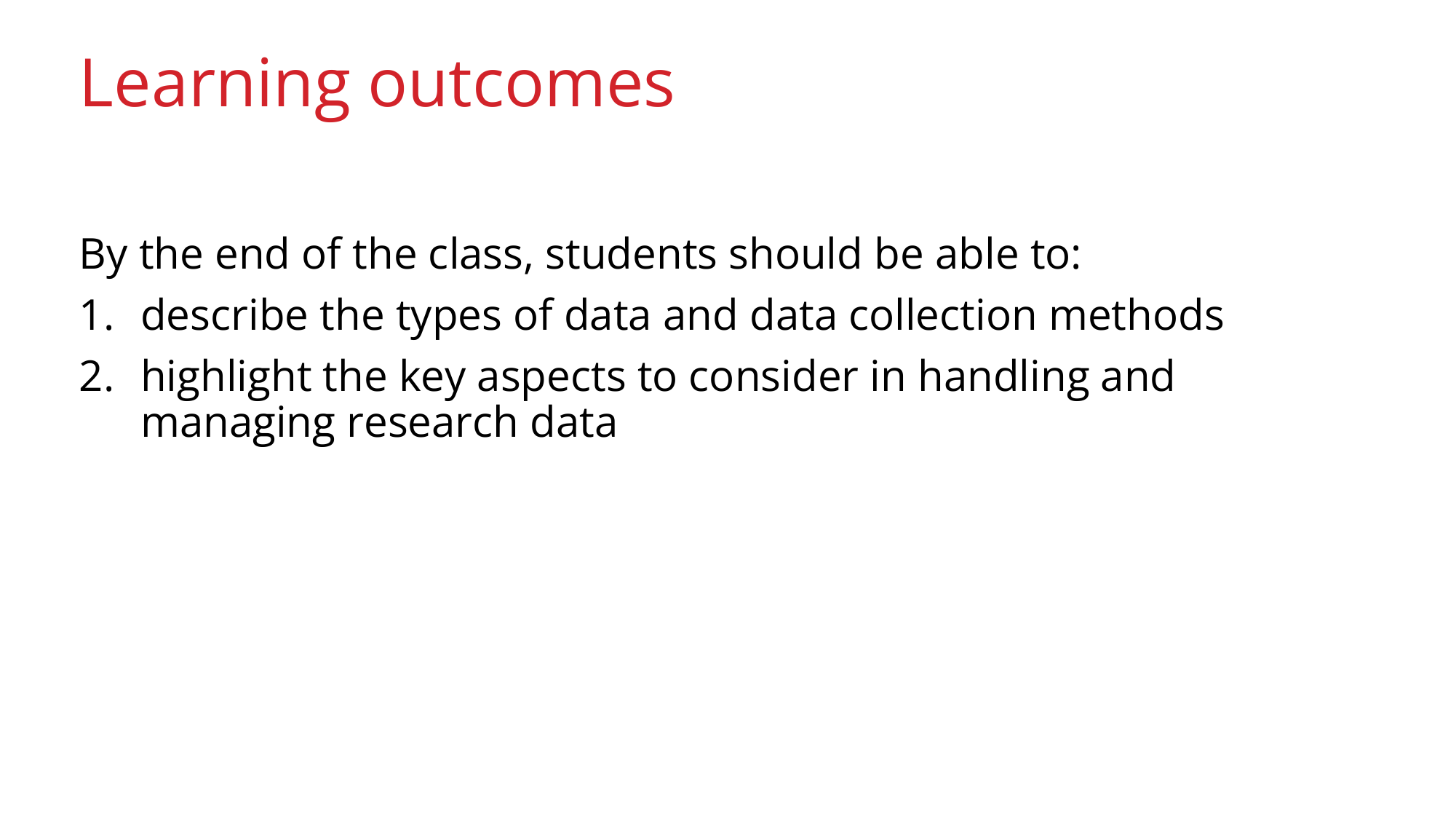

# Learning outcomes
By the end of the class, students should be able to:
describe the types of data and data collection methods
highlight the key aspects to consider in handling and managing research data